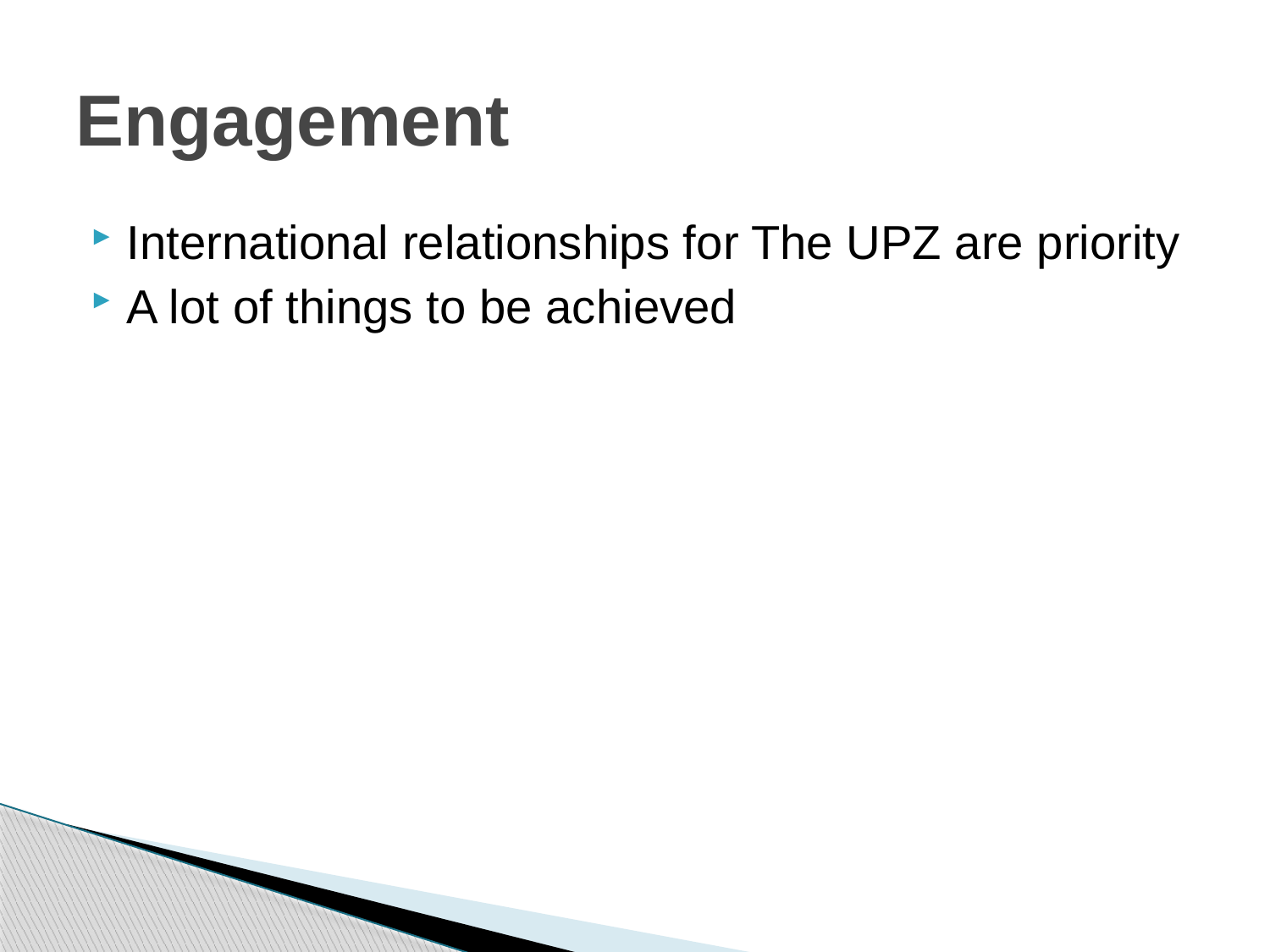

# Engagement
International relationships for The UPZ are priority
A lot of things to be achieved